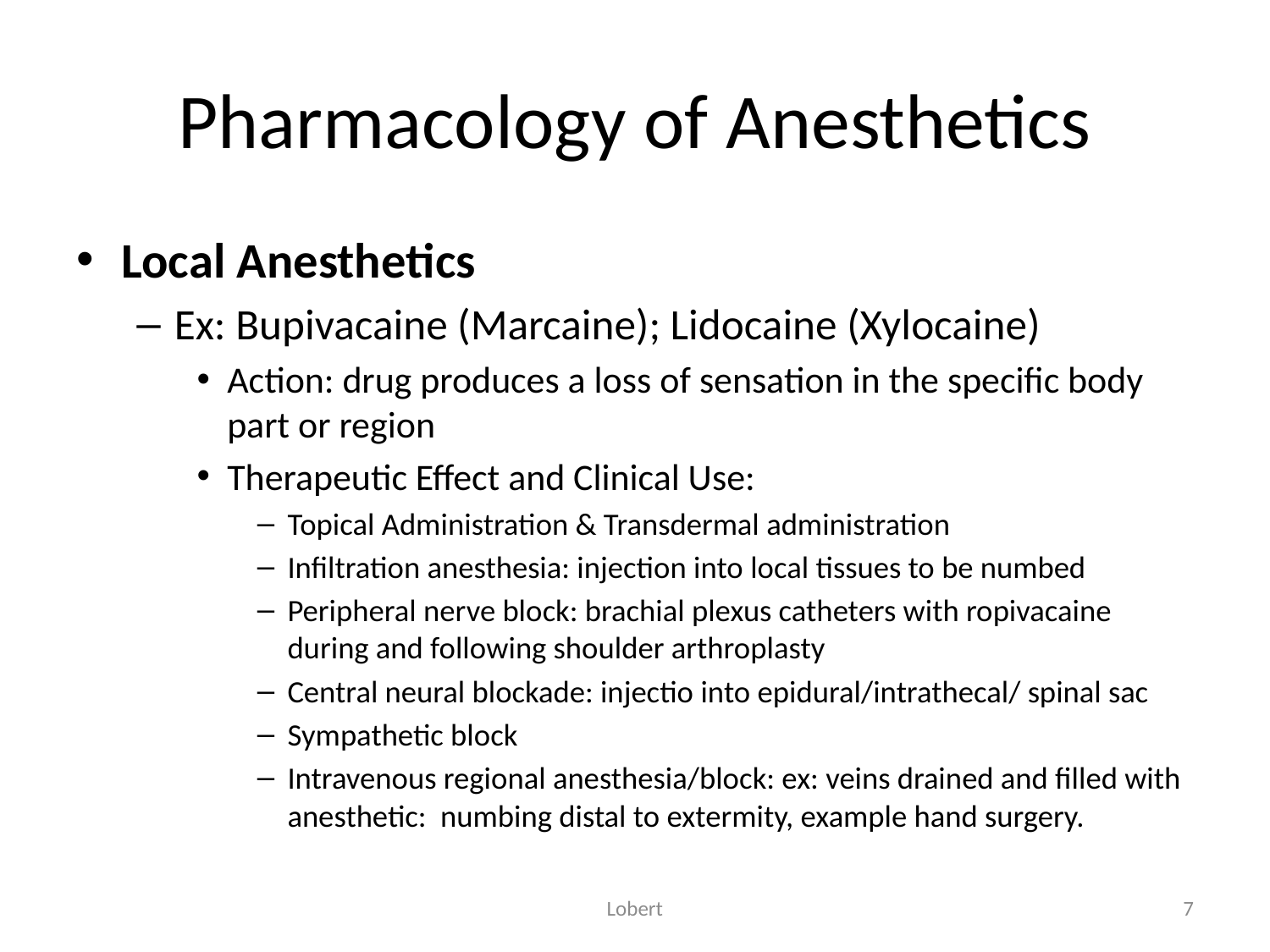

# Pharmacology of Anesthetics
Local Anesthetics
Ex: Bupivacaine (Marcaine); Lidocaine (Xylocaine)
Action: drug produces a loss of sensation in the specific body part or region
Therapeutic Effect and Clinical Use:
Topical Administration & Transdermal administration
Infiltration anesthesia: injection into local tissues to be numbed
Peripheral nerve block: brachial plexus catheters with ropivacaine during and following shoulder arthroplasty
Central neural blockade: injectio into epidural/intrathecal/ spinal sac
Sympathetic block
Intravenous regional anesthesia/block: ex: veins drained and filled with anesthetic:  numbing distal to extermity, example hand surgery.

Lobert
7